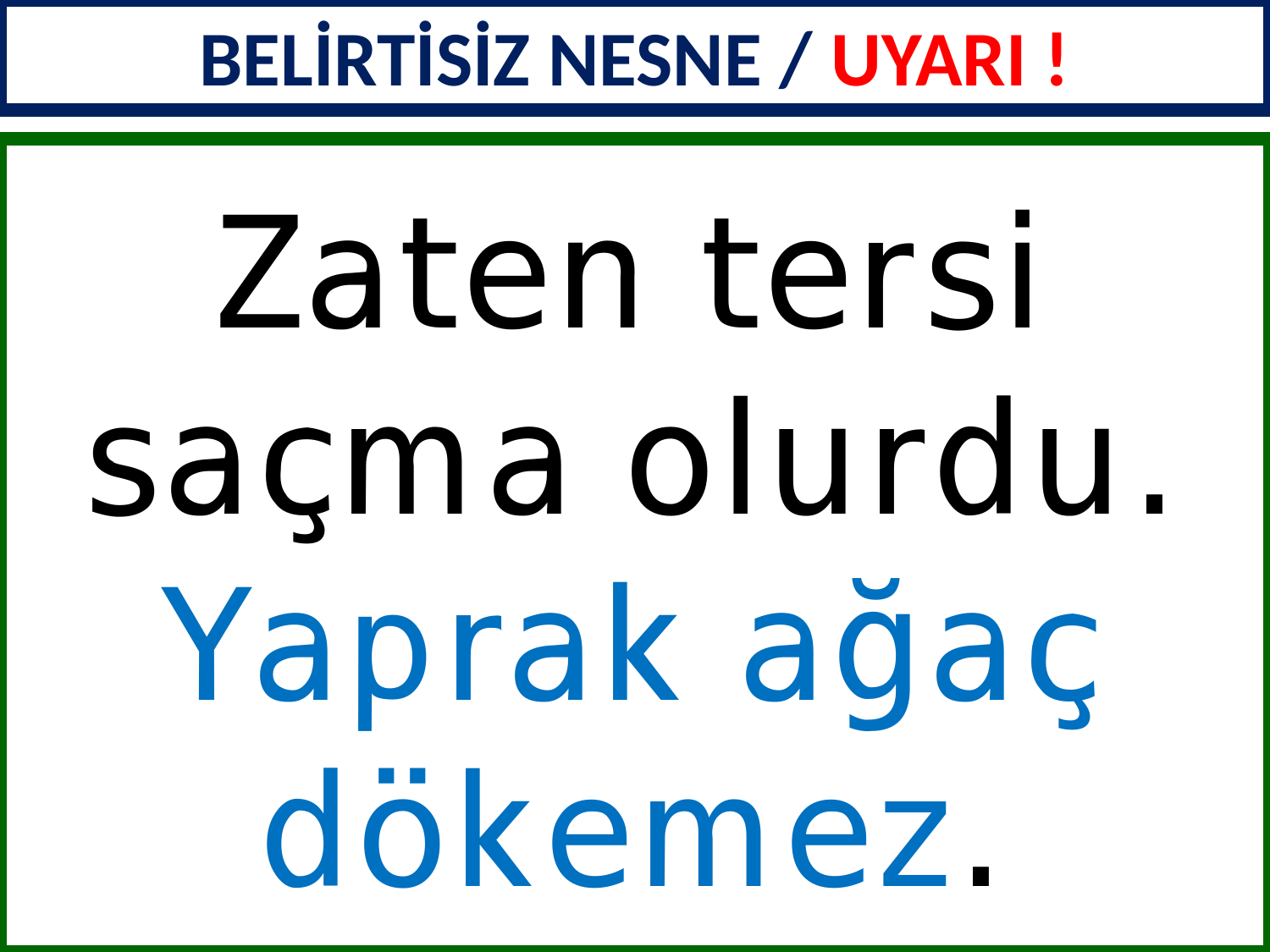

BELİRTİSİZ NESNE / UYARI !
Zaten tersi saçma olurdu. Yaprak ağaç dökemez.